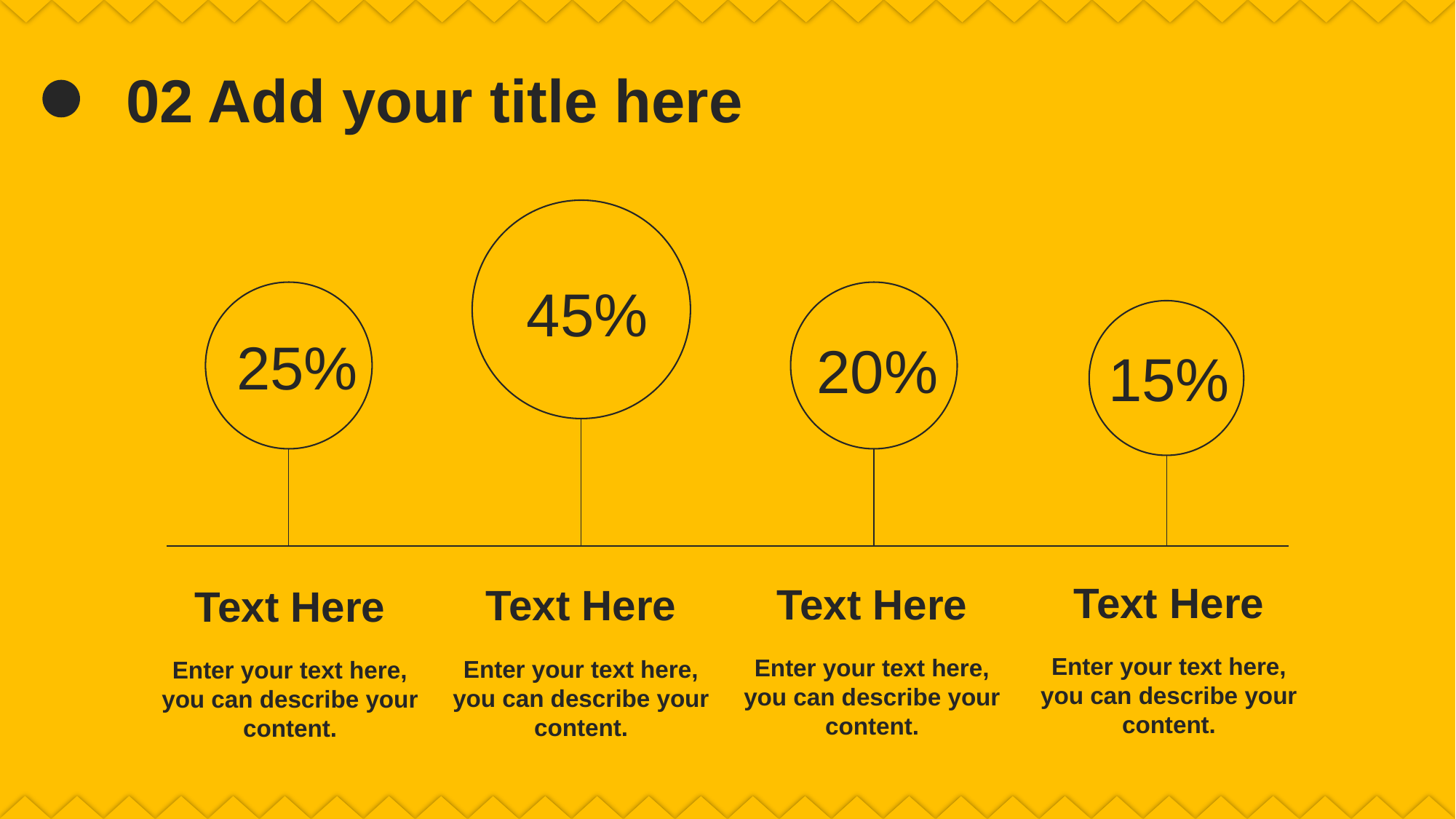

02 Add your title here

45%

25%
20%
15%
Text Here
Text Here
Text Here
Text Here
Enter your text here, you can describe your content.
Enter your text here, you can describe your content.
Enter your text here, you can describe your content.
Enter your text here, you can describe your content.